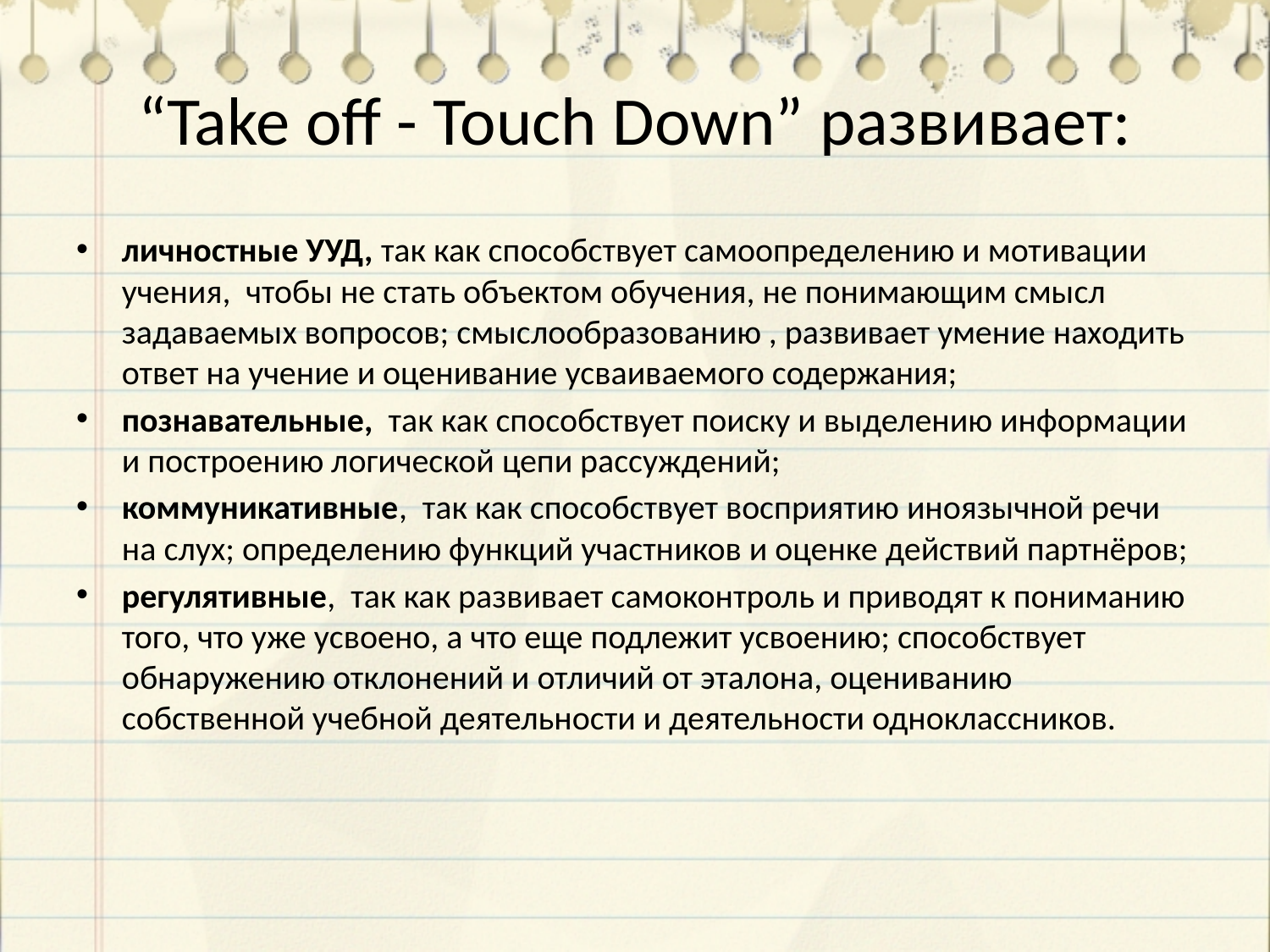

# “Take off - Touch Down” развивает:
личностные УУД, так как способствует самоопределению и мотивации учения,  чтобы не стать объектом обучения, не понимающим смысл задаваемых вопросов; смыслообразованию , развивает умение находить ответ на учение и оценивание усваиваемого содержания;
познавательные,  так как способствует поиску и выделению информации и построению логической цепи рассуждений;
коммуникативные,  так как способствует восприятию иноязычной речи на слух; определению функций участников и оценке действий партнёров;
регулятивные,  так как развивает самоконтроль и приводят к пониманию того, что уже усвоено, а что еще подлежит усвоению; способствует обнаружению отклонений и отличий от эталона, оцениванию собственной учебной деятельности и деятельности одноклассников.